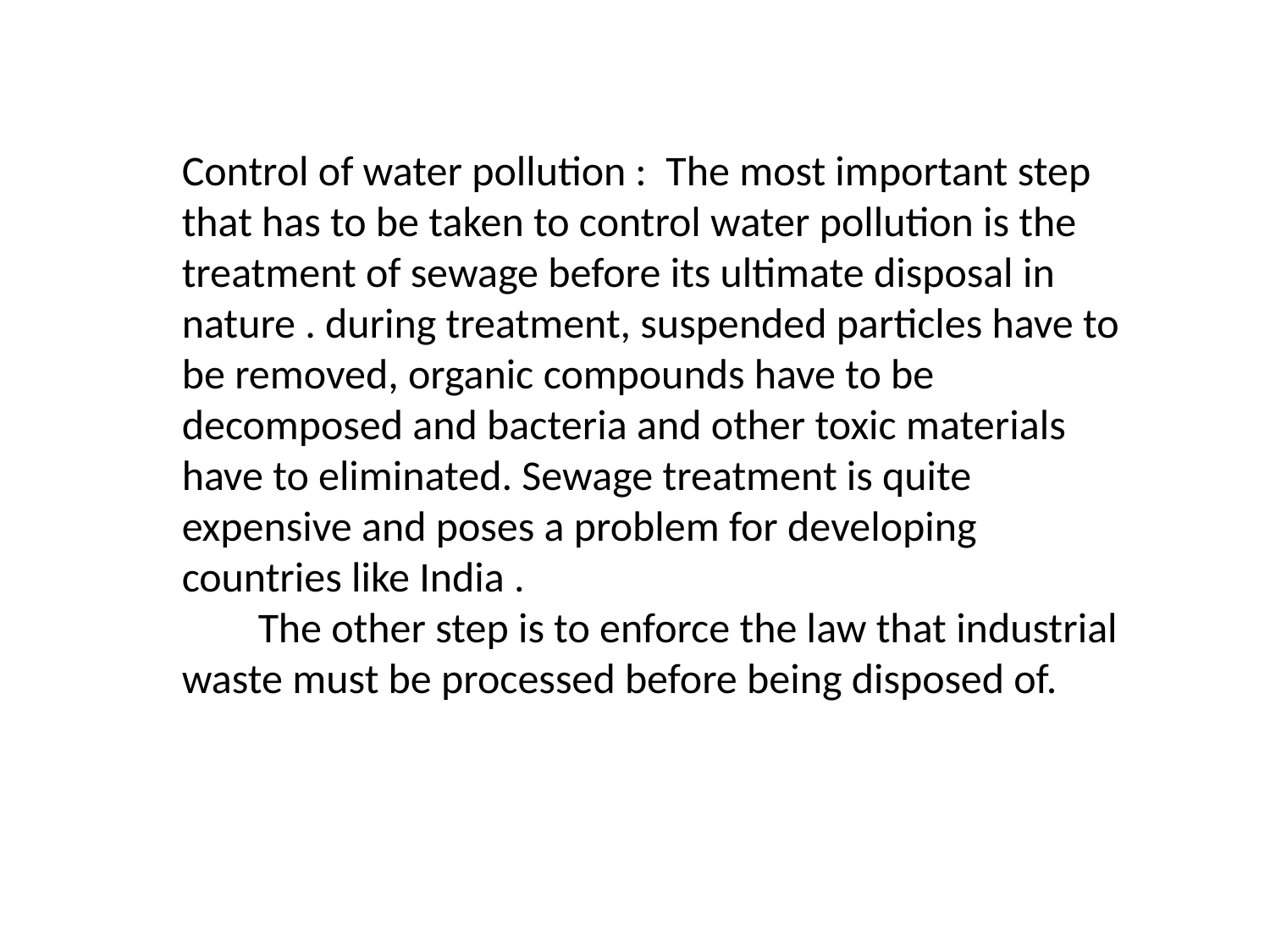

Control of water pollution :  The most important step that has to be taken to control water pollution is the treatment of sewage before its ultimate disposal in nature . during treatment, suspended particles have to be removed, organic compounds have to be decomposed and bacteria and other toxic materials have to eliminated. Sewage treatment is quite expensive and poses a problem for developing countries like India .
        The other step is to enforce the law that industrial waste must be processed before being disposed of.